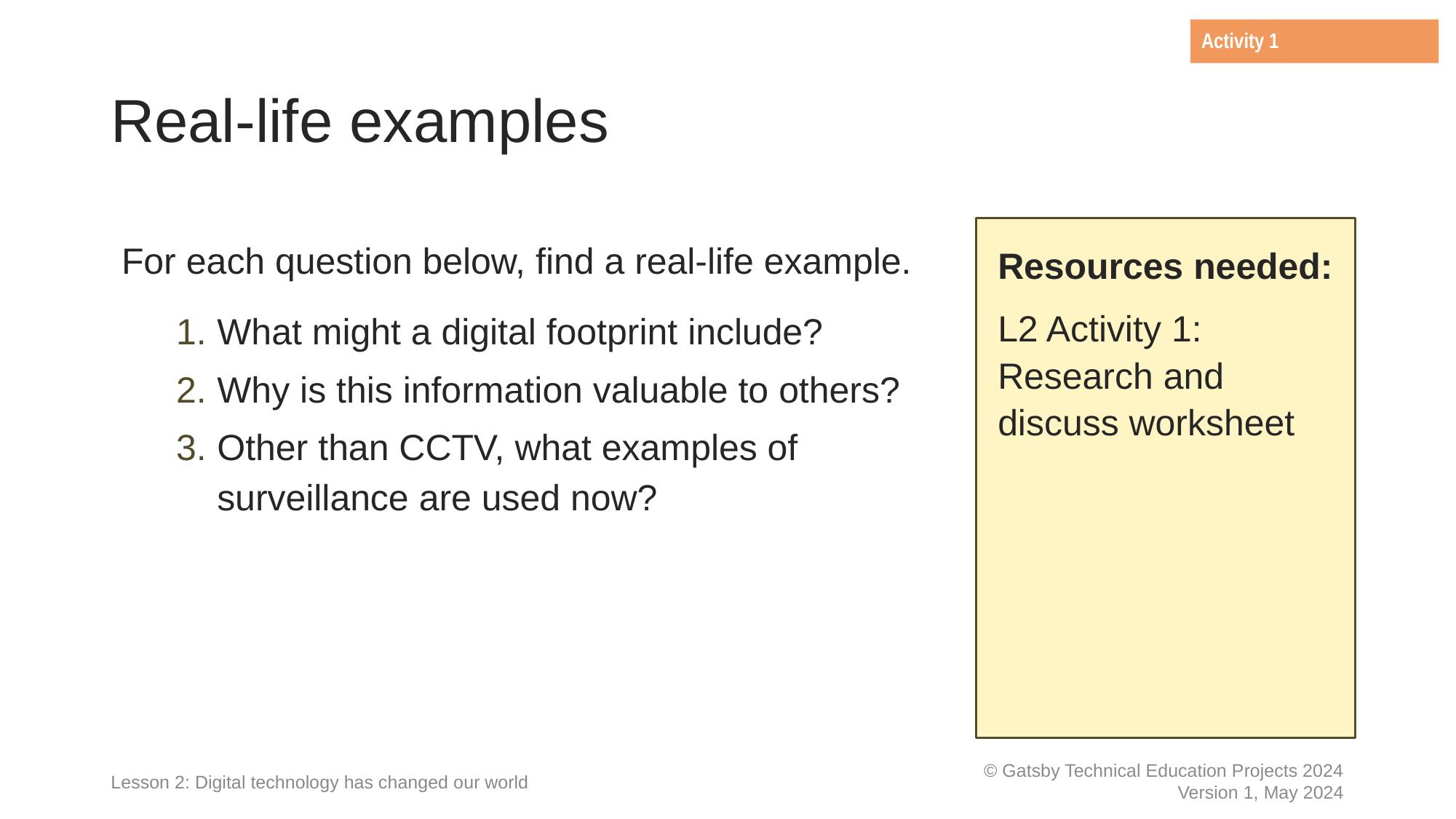

Activity 1
# Real-life examples
For each question below, find a real-life example.
What might a digital footprint include?
Why is this information valuable to others?
Other than CCTV, what examples of surveillance are used now?
Resources needed:
L2 Activity 1: Research and discuss worksheet
Lesson 2: Digital technology has changed our world